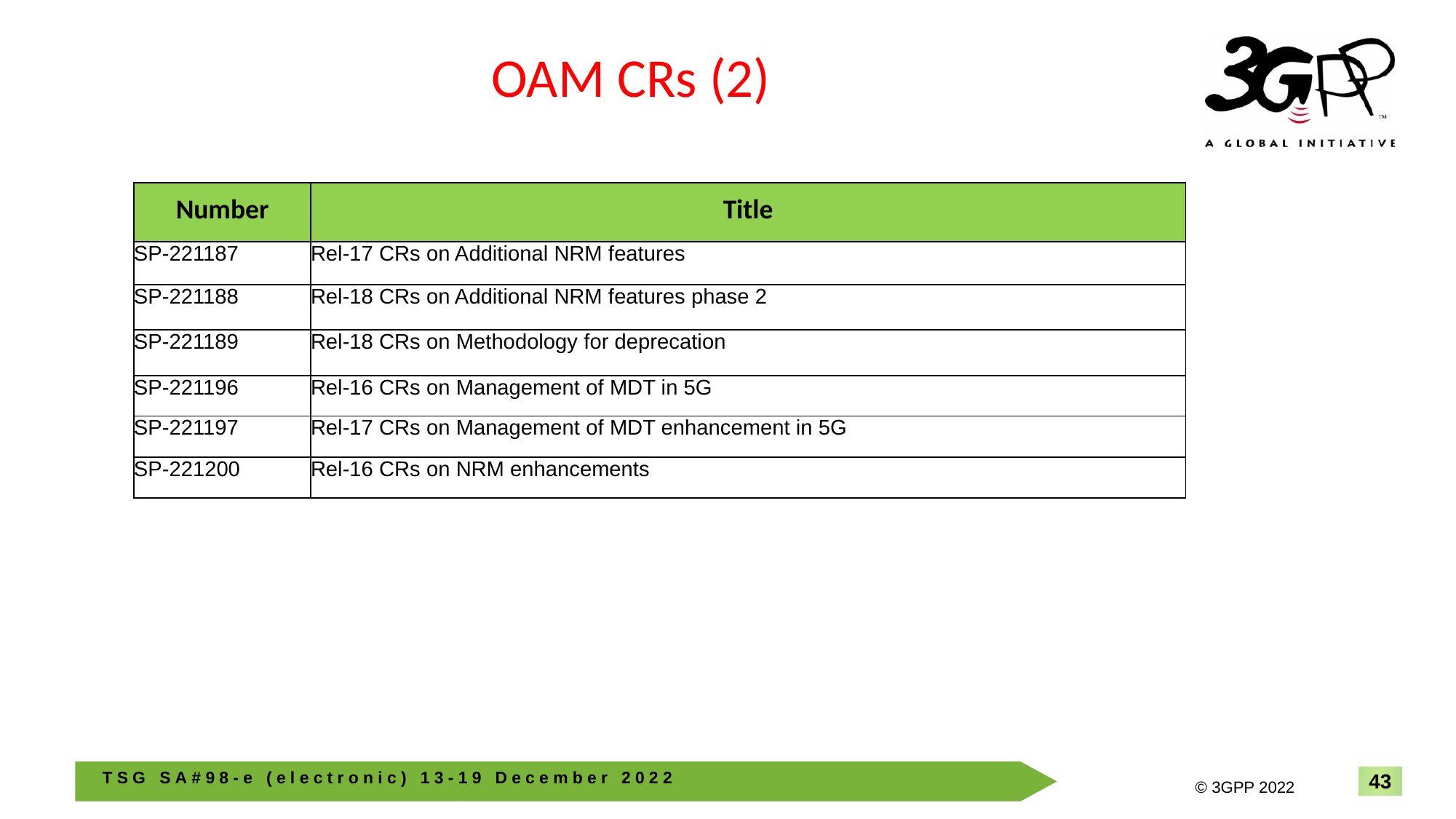

# OAM CRs (2)
| Number | Title |
| --- | --- |
| SP-221187 | Rel-17 CRs on Additional NRM features |
| SP-221188 | Rel-18 CRs on Additional NRM features phase 2 |
| SP-221189 | Rel-18 CRs on Methodology for deprecation |
| SP-221196 | Rel-16 CRs on Management of MDT in 5G |
| SP-221197 | Rel-17 CRs on Management of MDT enhancement in 5G |
| SP-221200 | Rel-16 CRs on NRM enhancements |